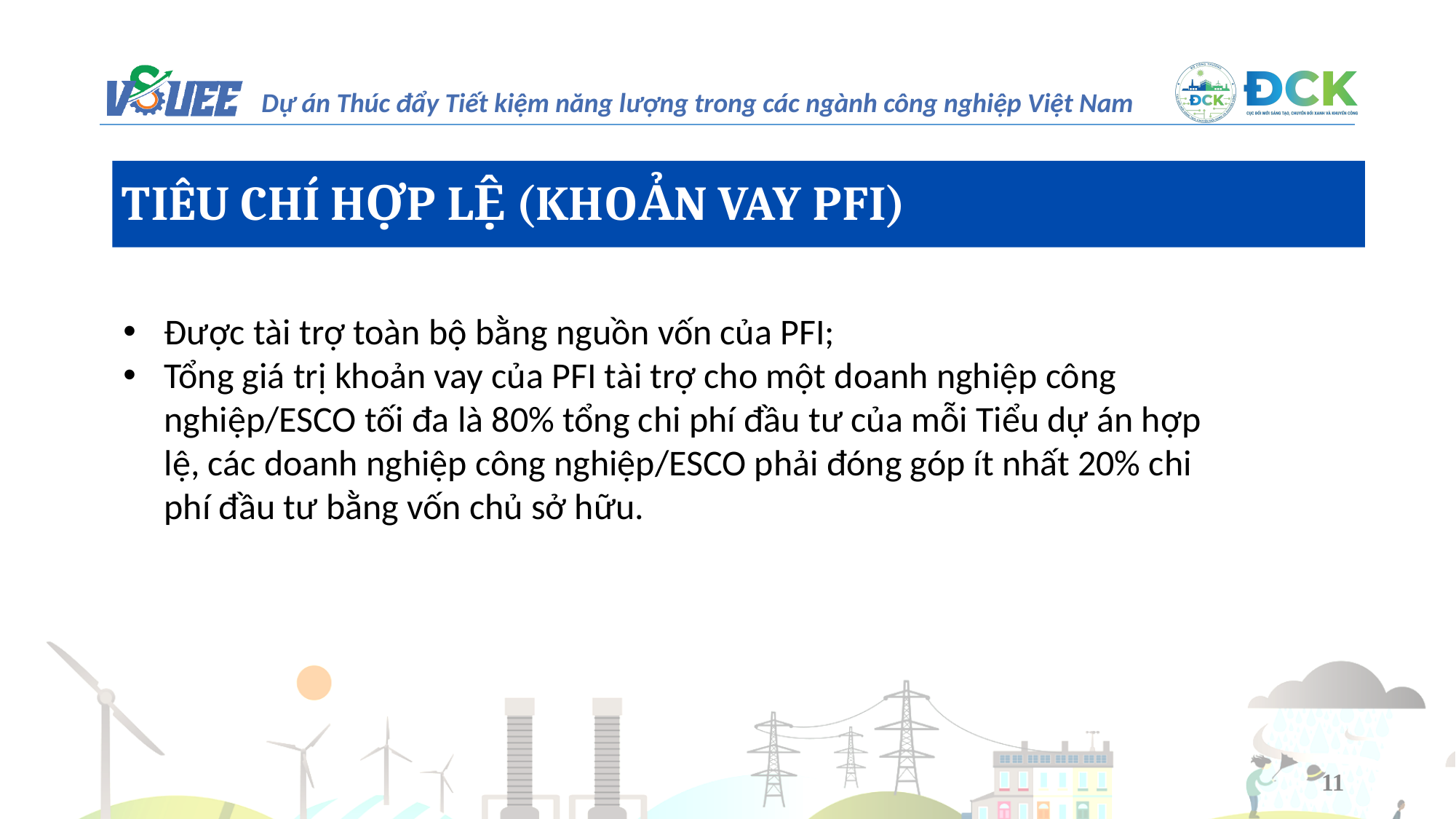

TIÊU CHÍ HỢP LỆ (KHOẢN VAY PFI)
Được tài trợ toàn bộ bằng nguồn vốn của PFI;
Tổng giá trị khoản vay của PFI tài trợ cho một doanh nghiệp công nghiệp/ESCO tối đa là 80% tổng chi phí đầu tư của mỗi Tiểu dự án hợp lệ, các doanh nghiệp công nghiệp/ESCO phải đóng góp ít nhất 20% chi phí đầu tư bằng vốn chủ sở hữu.
11